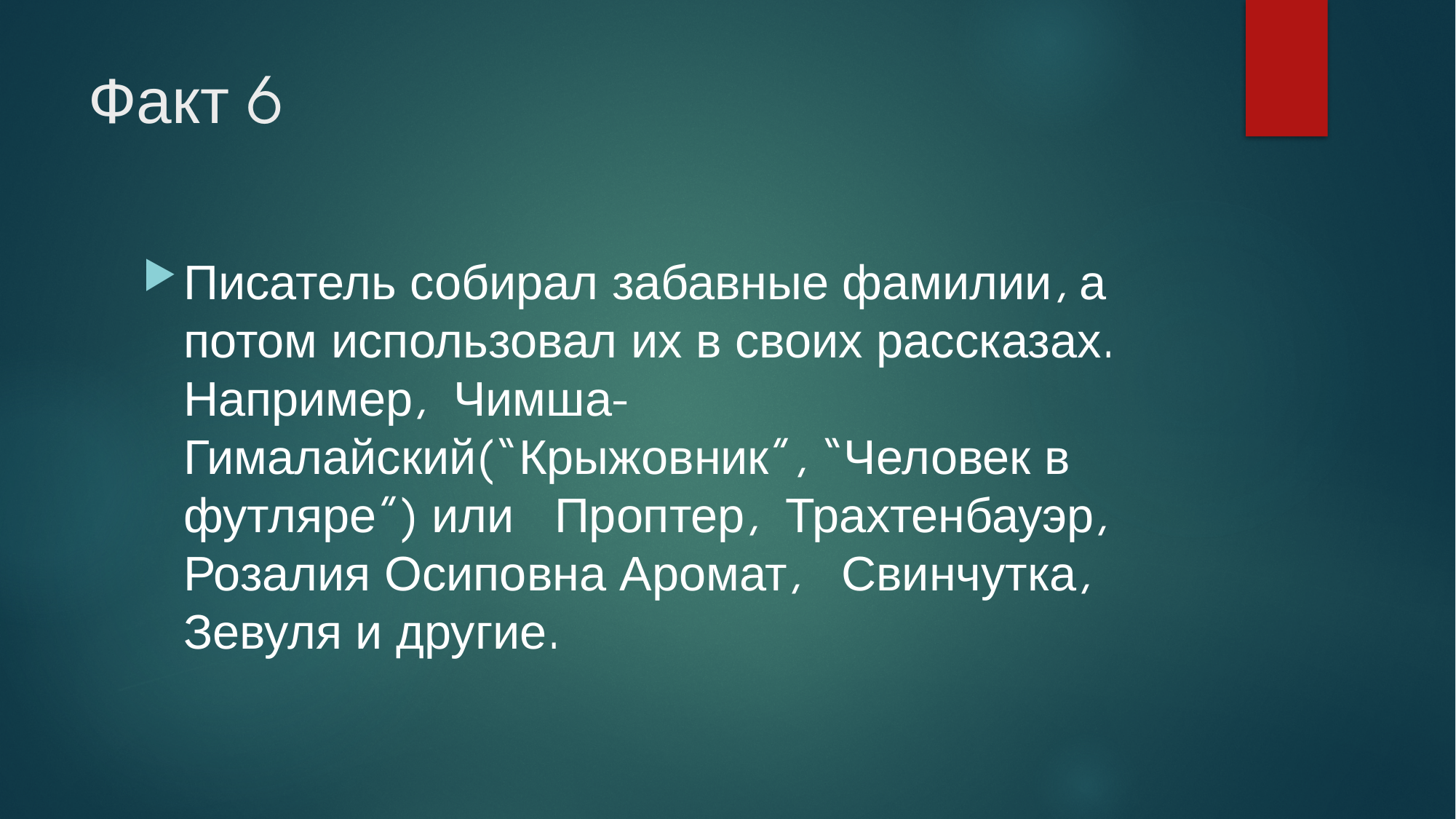

# Факт 6
Писатель собирал забавные фамилии, а потом использовал их в своих рассказах. Например,  Чимша-Гималайский(“Крыжовник”, “Человек в футляре”) или   Проптер,  Трахтенбауэр, Розалия Осиповна Аромат,   Свинчутка, Зевуля и другие.